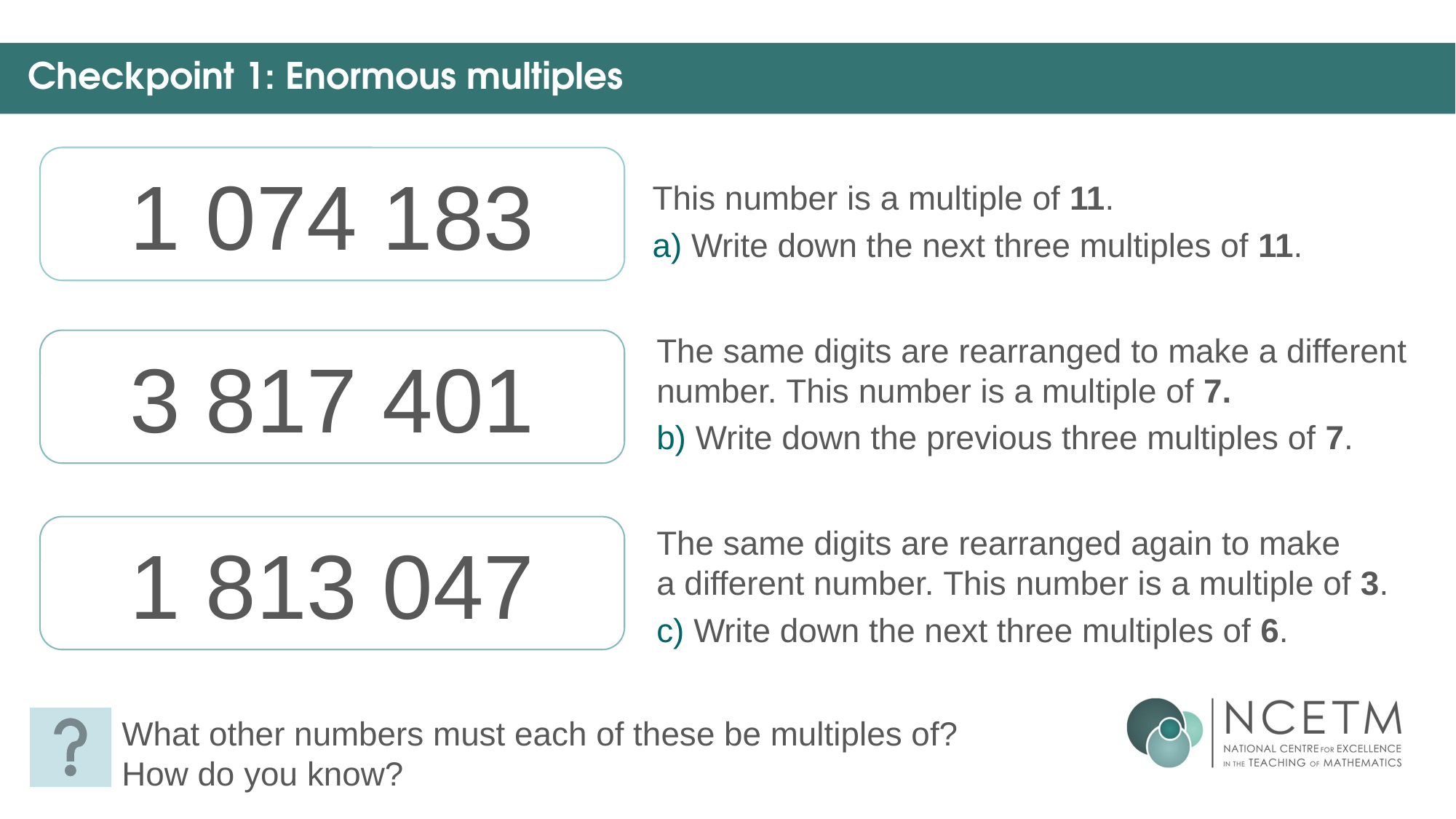

Checkpoint 1: Enormous multiples
1 074 183
This number is a multiple of 11.
a) Write down the next three multiples of 11.
The same digits are rearranged to make a different number. This number is a multiple of 7.
b) Write down the previous three multiples of 7.
3 817 401
1 813 047
The same digits are rearranged again to make a different number. This number is a multiple of 3.
c) Write down the next three multiples of 6.
What other numbers must each of these be multiples of? How do you know?